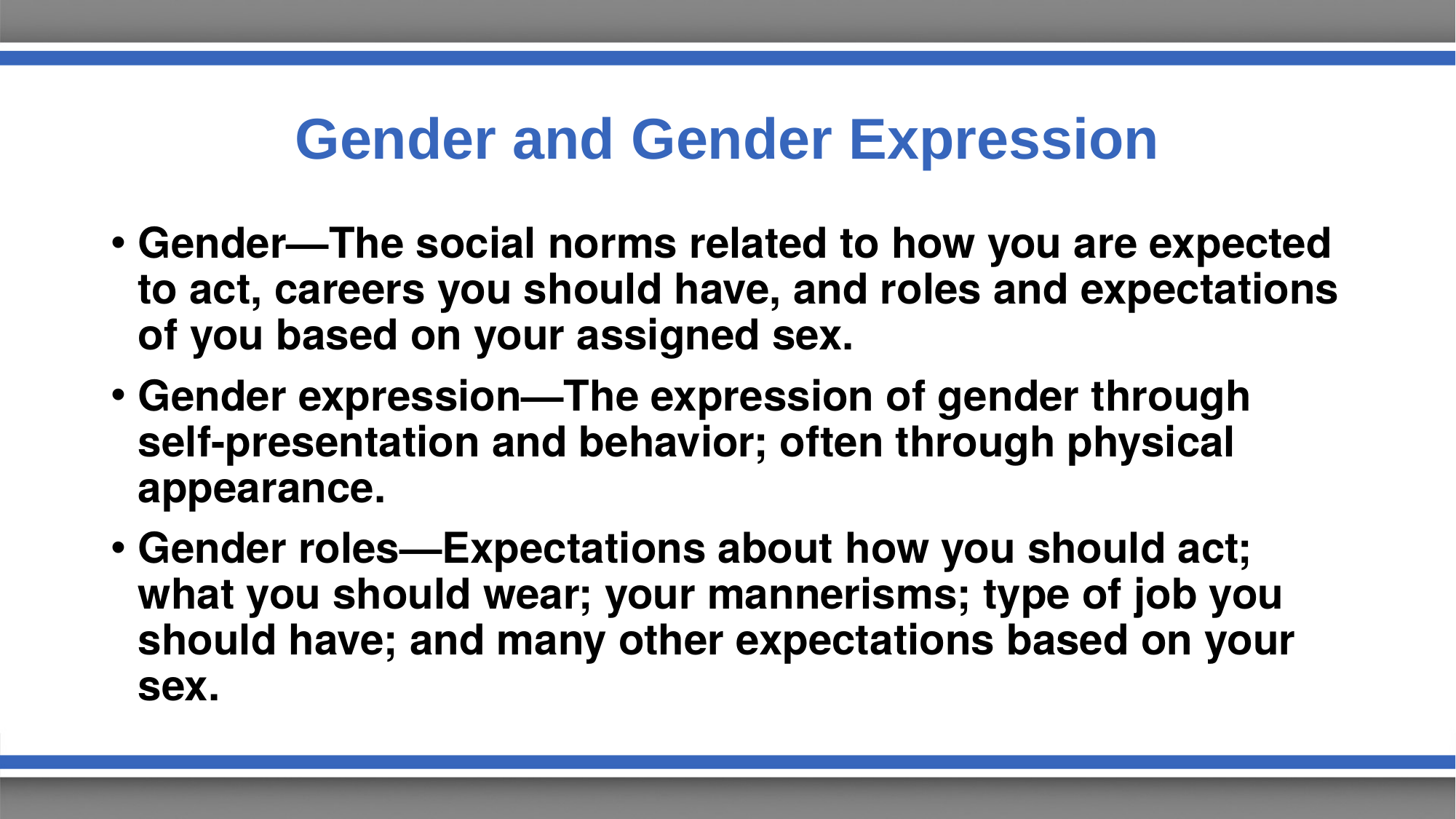

# Gender and Gender Expression
Gender—The social norms related to how you are expected to act, careers you should have, and roles and expectations of you based on your assigned sex.
Gender expression—The expression of gender through self-presentation and behavior; often through physical appearance.
Gender roles—Expectations about how you should act; what you should wear; your mannerisms; type of job you should have; and many other expectations based on your sex.